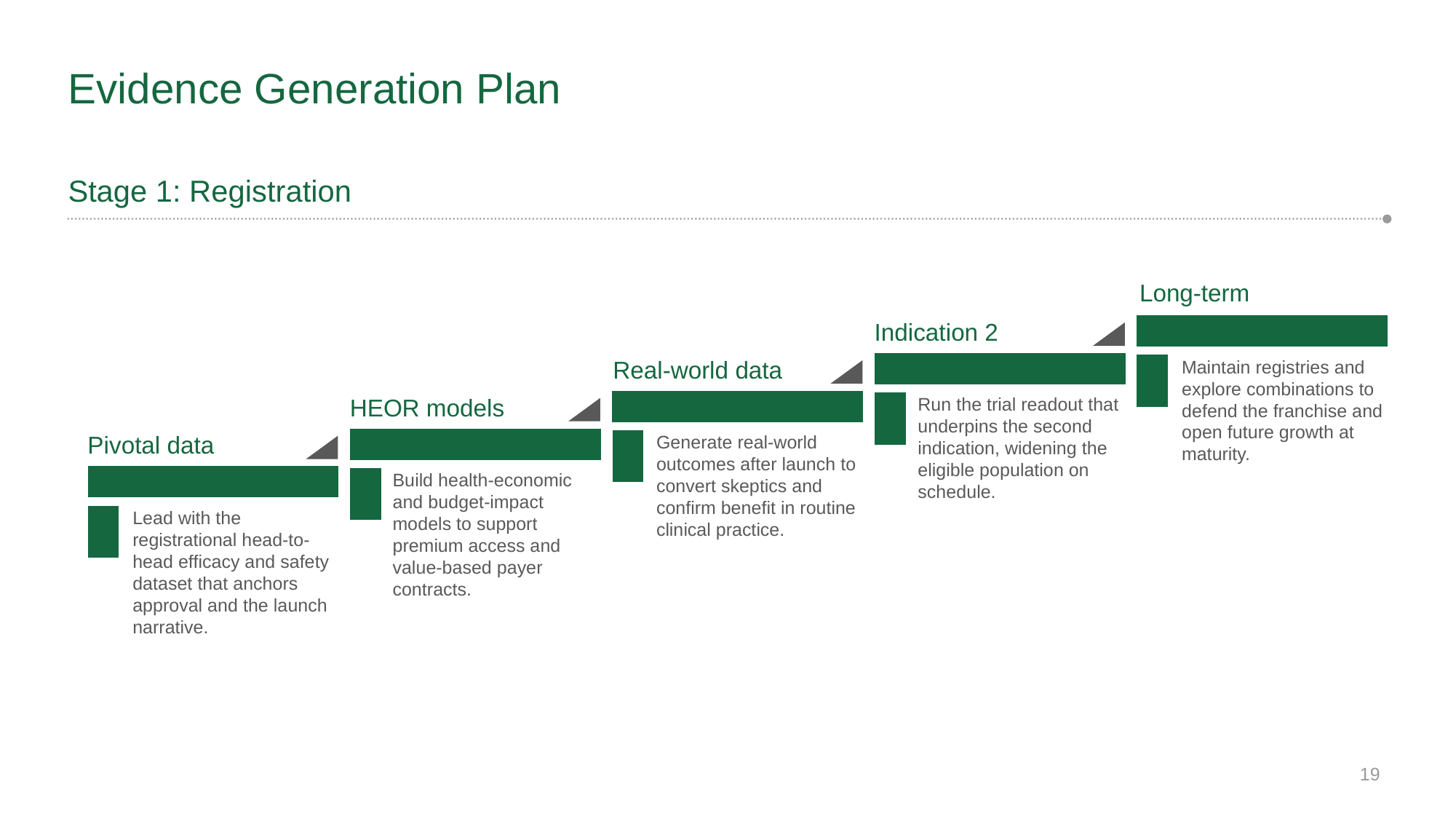

# Evidence Generation Plan
Stage 1: Registration
Long-term
Indication 2
Real-world data

HEOR models

Maintain registries and explore combinations to defend the franchise and open future growth at maturity.

Pivotal data

Run the trial readout that underpins the second indication, widening the eligible population on schedule.

Generate real-world outcomes after launch to convert skeptics and confirm benefit in routine clinical practice.

Build health-economic and budget-impact models to support premium access and value-based payer contracts.

Lead with the registrational head-to-head efficacy and safety dataset that anchors approval and the launch narrative.

19